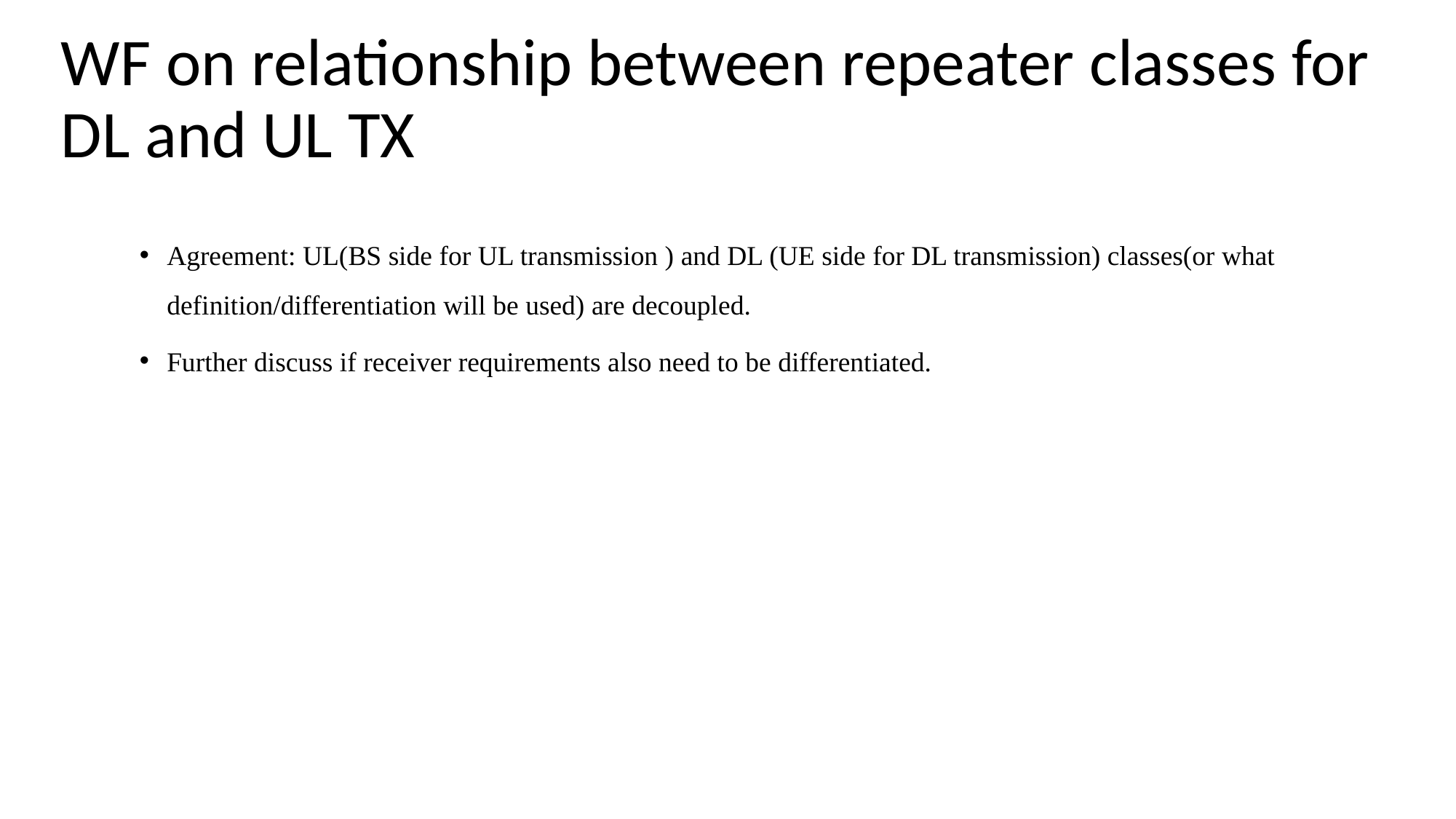

# WF on relationship between repeater classes for DL and UL TX
Agreement: UL(BS side for UL transmission ) and DL (UE side for DL transmission) classes(or what definition/differentiation will be used) are decoupled.
Further discuss if receiver requirements also need to be differentiated.